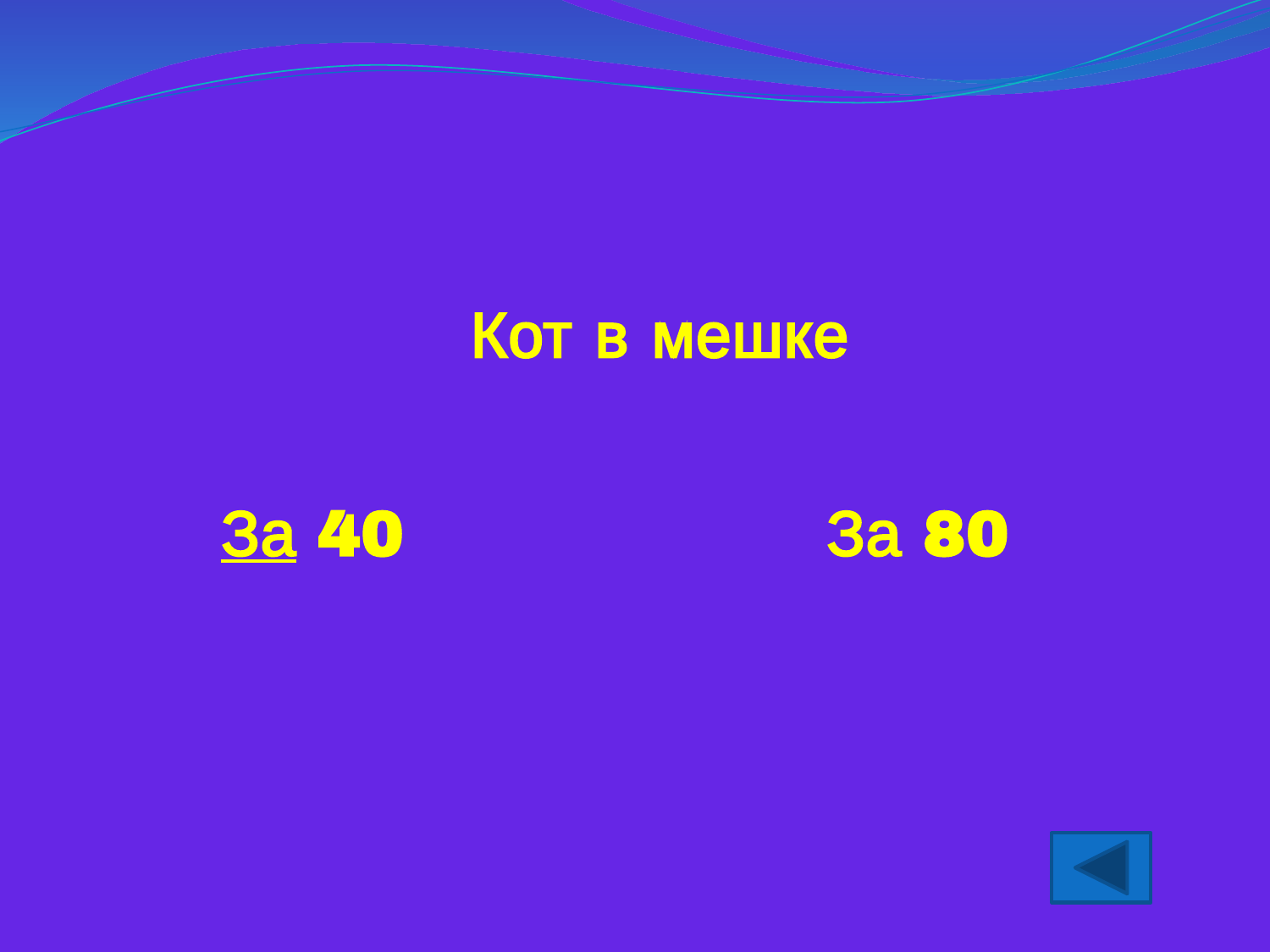

Кот в мешке
За 40
За 80